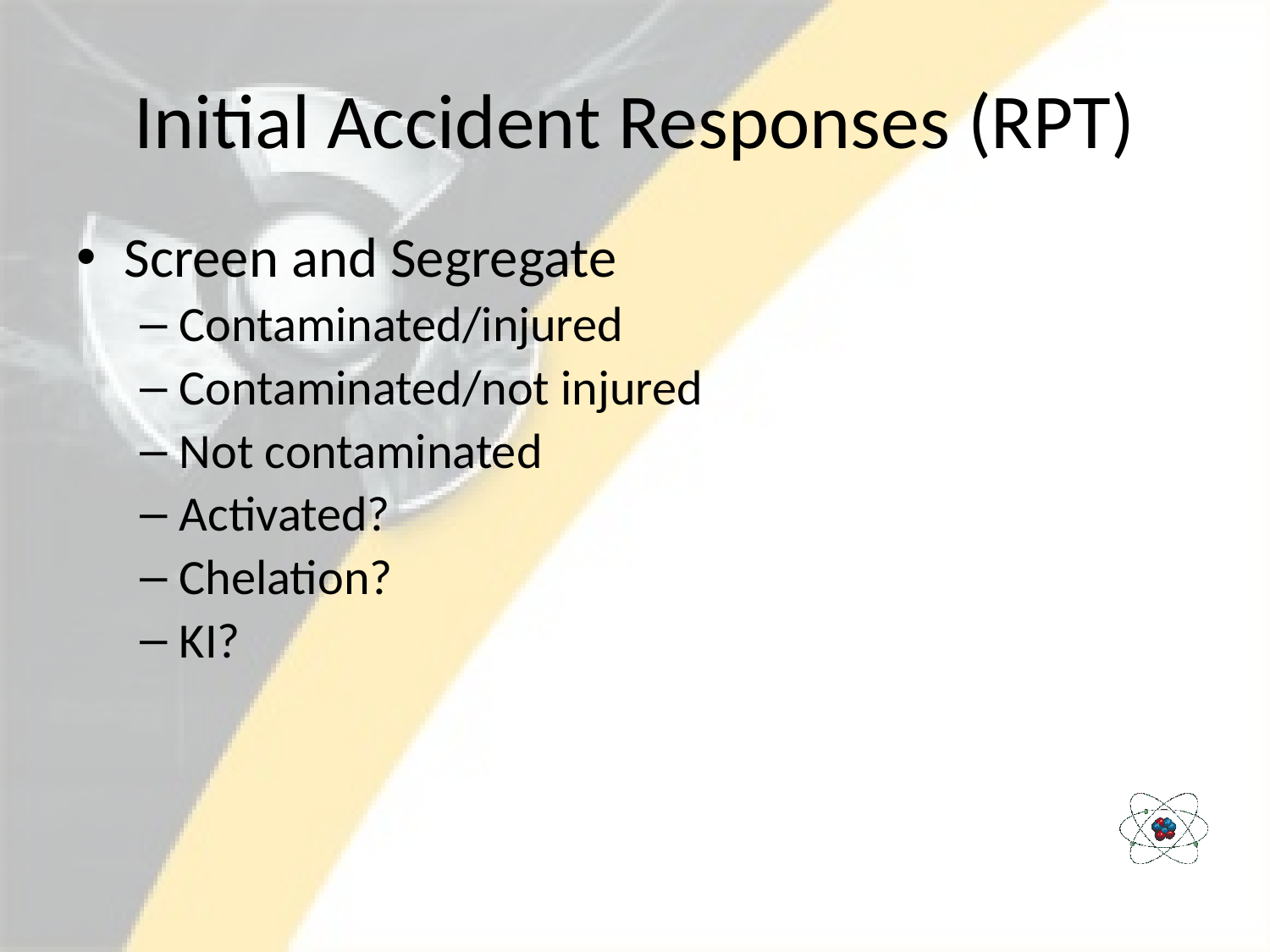

# Initial Accident Responses (RPT)
Screen and Segregate
Contaminated/injured
Contaminated/not injured
Not contaminated
Activated?
Chelation?
KI?